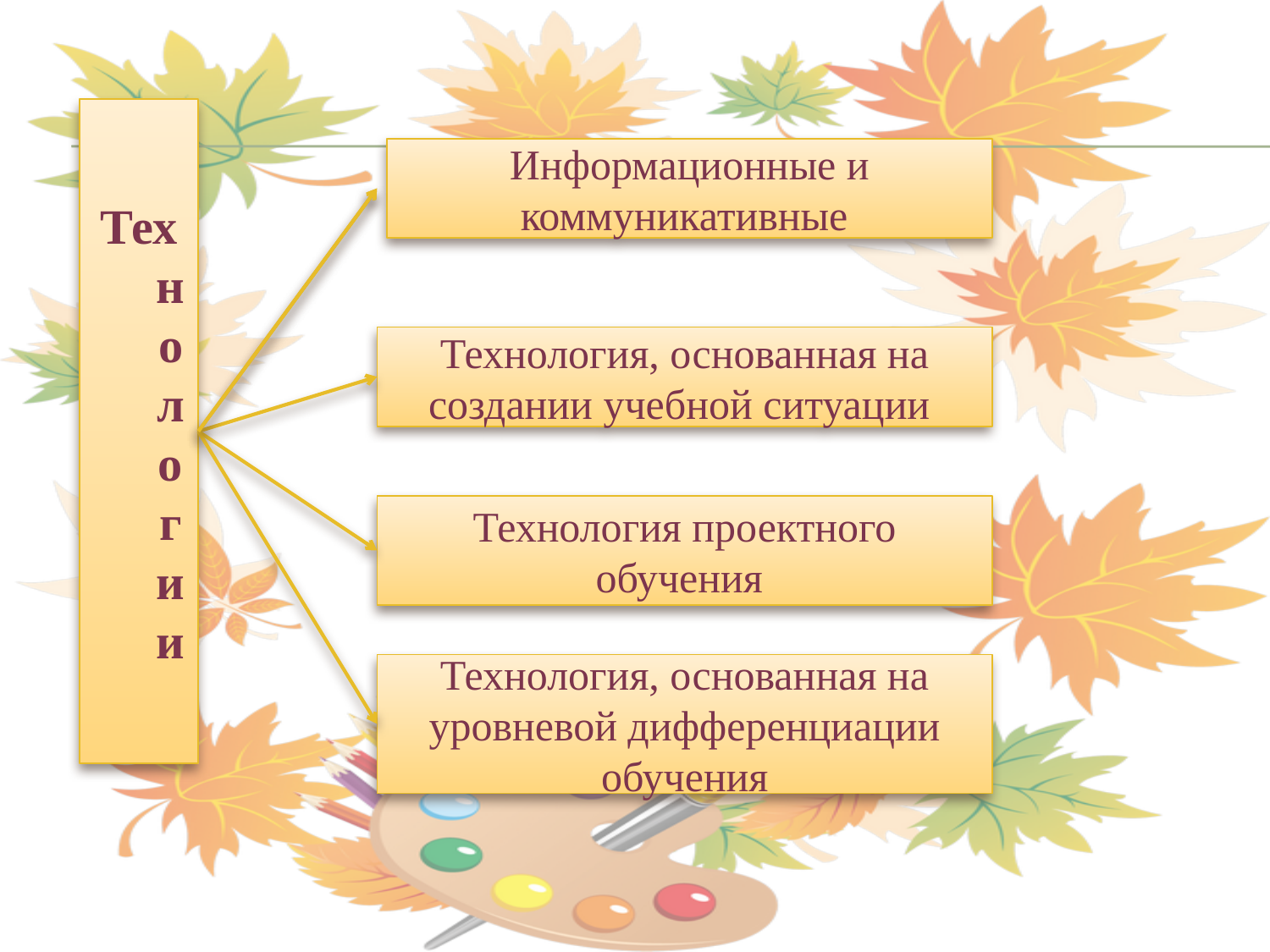

Технологии
Информационные и коммуникативные
Технология, основанная на создании учебной ситуации
Технология проектного обучения
Технология, основанная на уровневой дифференциации обучения